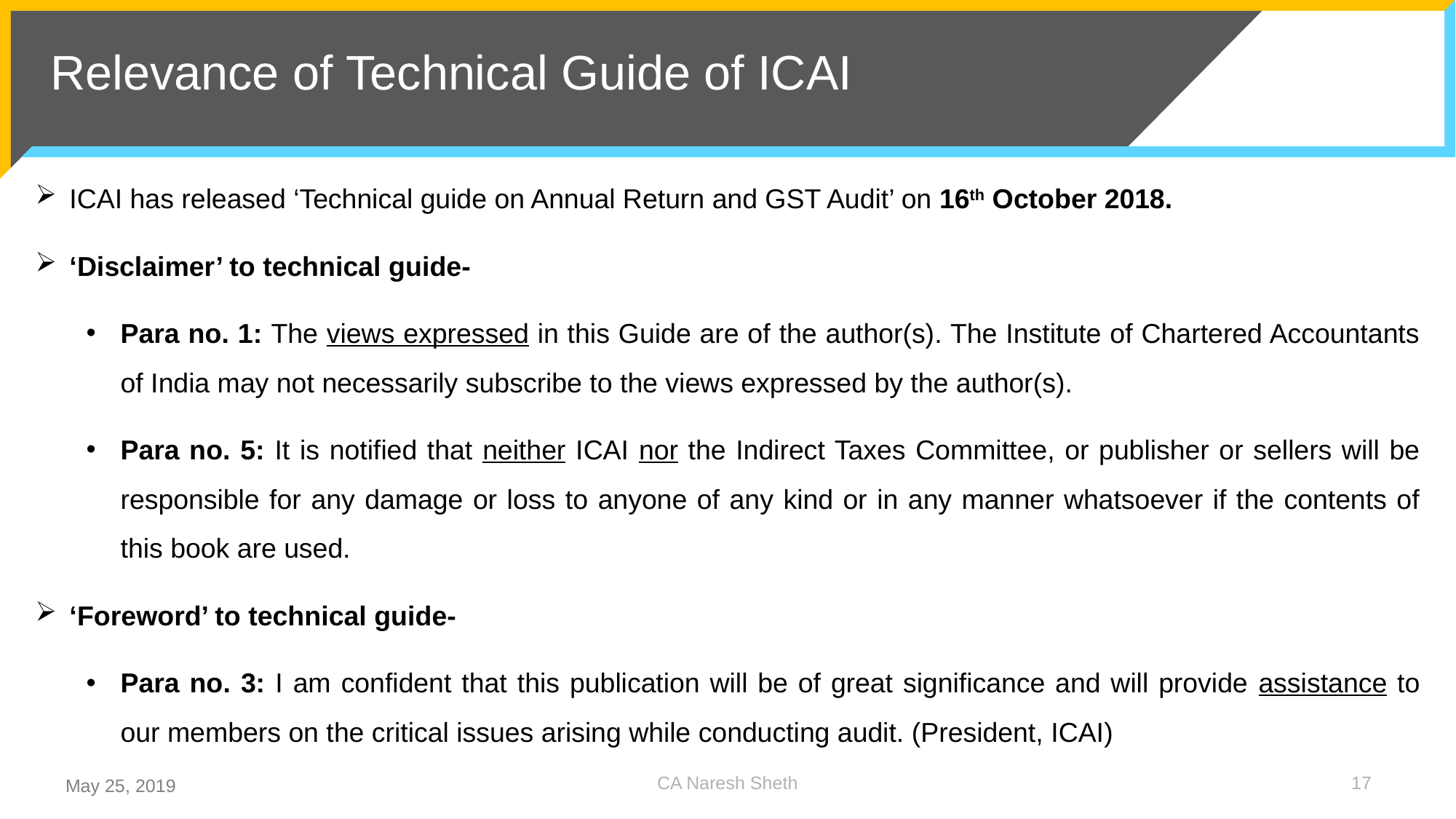

# Relevance of Technical Guide of ICAI
ICAI has released ‘Technical guide on Annual Return and GST Audit’ on 16th October 2018.
‘Disclaimer’ to technical guide-
Para no. 1: The views expressed in this Guide are of the author(s). The Institute of Chartered Accountants of India may not necessarily subscribe to the views expressed by the author(s).
Para no. 5: It is notified that neither ICAI nor the Indirect Taxes Committee, or publisher or sellers will be responsible for any damage or loss to anyone of any kind or in any manner whatsoever if the contents of this book are used.
‘Foreword’ to technical guide-
Para no. 3: I am confident that this publication will be of great significance and will provide assistance to our members on the critical issues arising while conducting audit. (President, ICAI)
CA Naresh Sheth
17
May 25, 2019